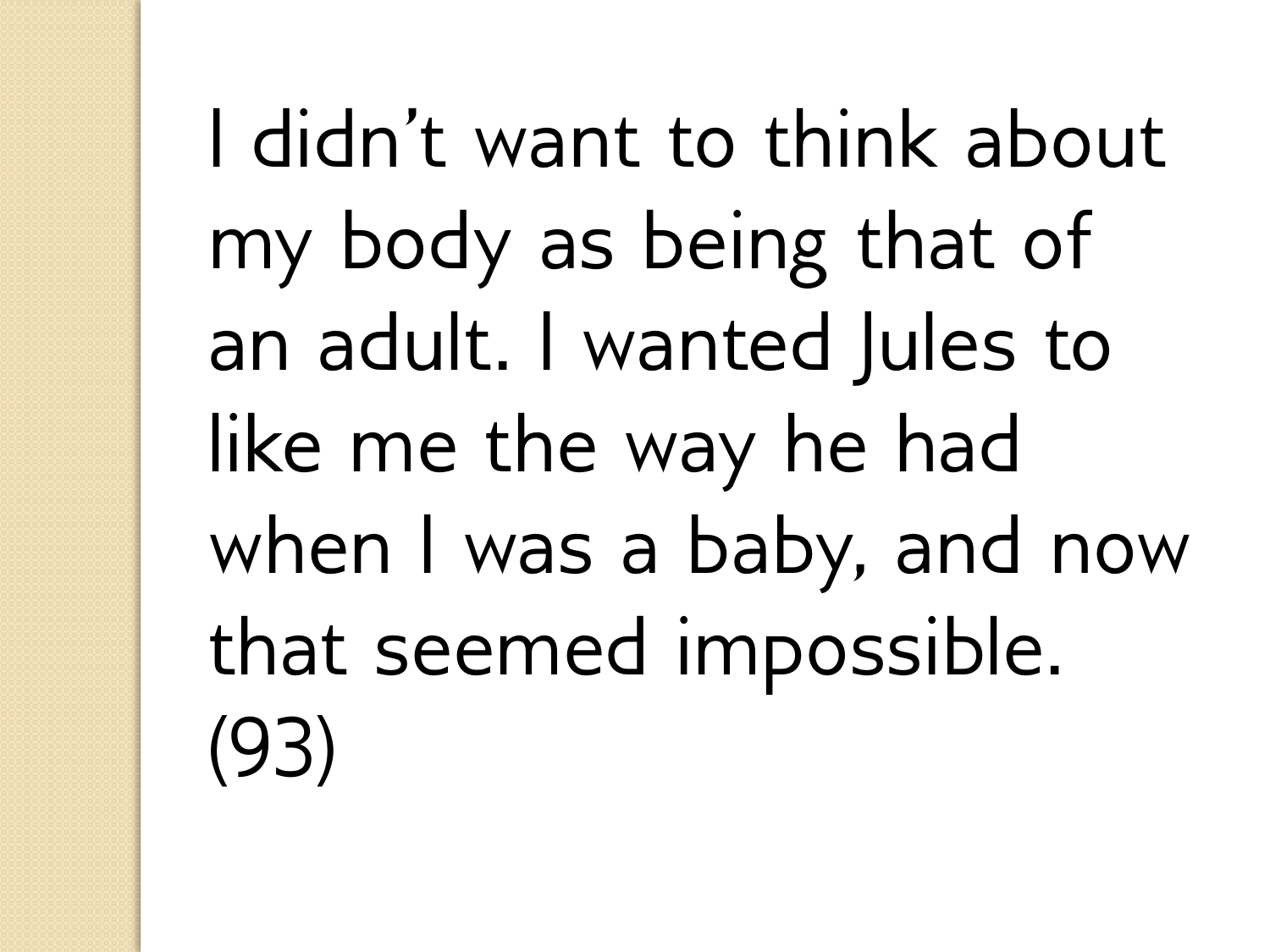

I didn’t want to think about my body as being that of an adult. I wanted Jules to like me the way he had when I was a baby, and now that seemed impossible. (93)